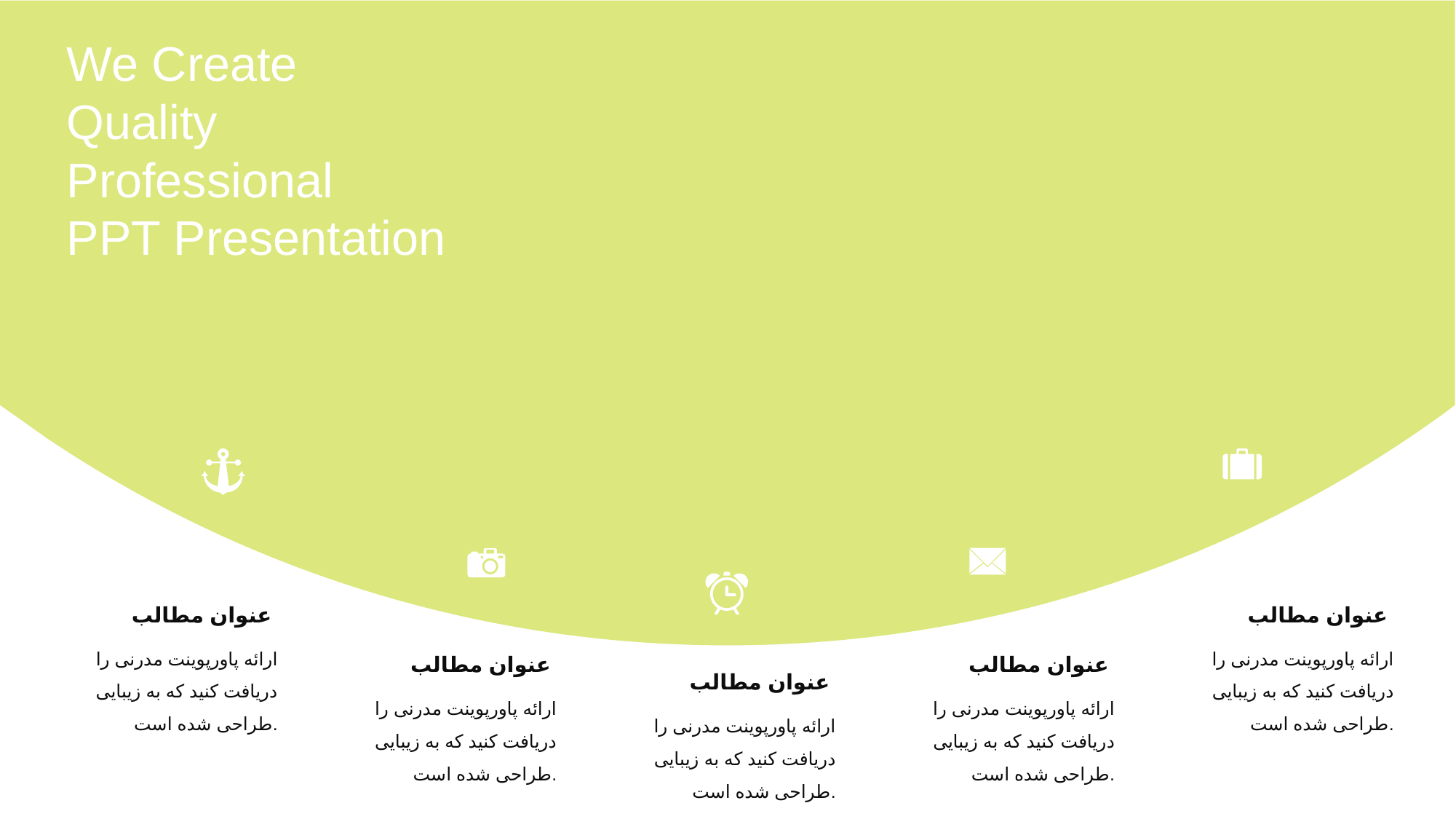

We Create
Quality Professional
PPT Presentation

عنوان مطالب
ارائه پاورپوینت مدرنی را دریافت کنید که به زیبایی طراحی شده است.
عنوان مطالب
ارائه پاورپوینت مدرنی را دریافت کنید که به زیبایی طراحی شده است.
عنوان مطالب
ارائه پاورپوینت مدرنی را دریافت کنید که به زیبایی طراحی شده است.
عنوان مطالب
ارائه پاورپوینت مدرنی را دریافت کنید که به زیبایی طراحی شده است.
عنوان مطالب
ارائه پاورپوینت مدرنی را دریافت کنید که به زیبایی طراحی شده است.